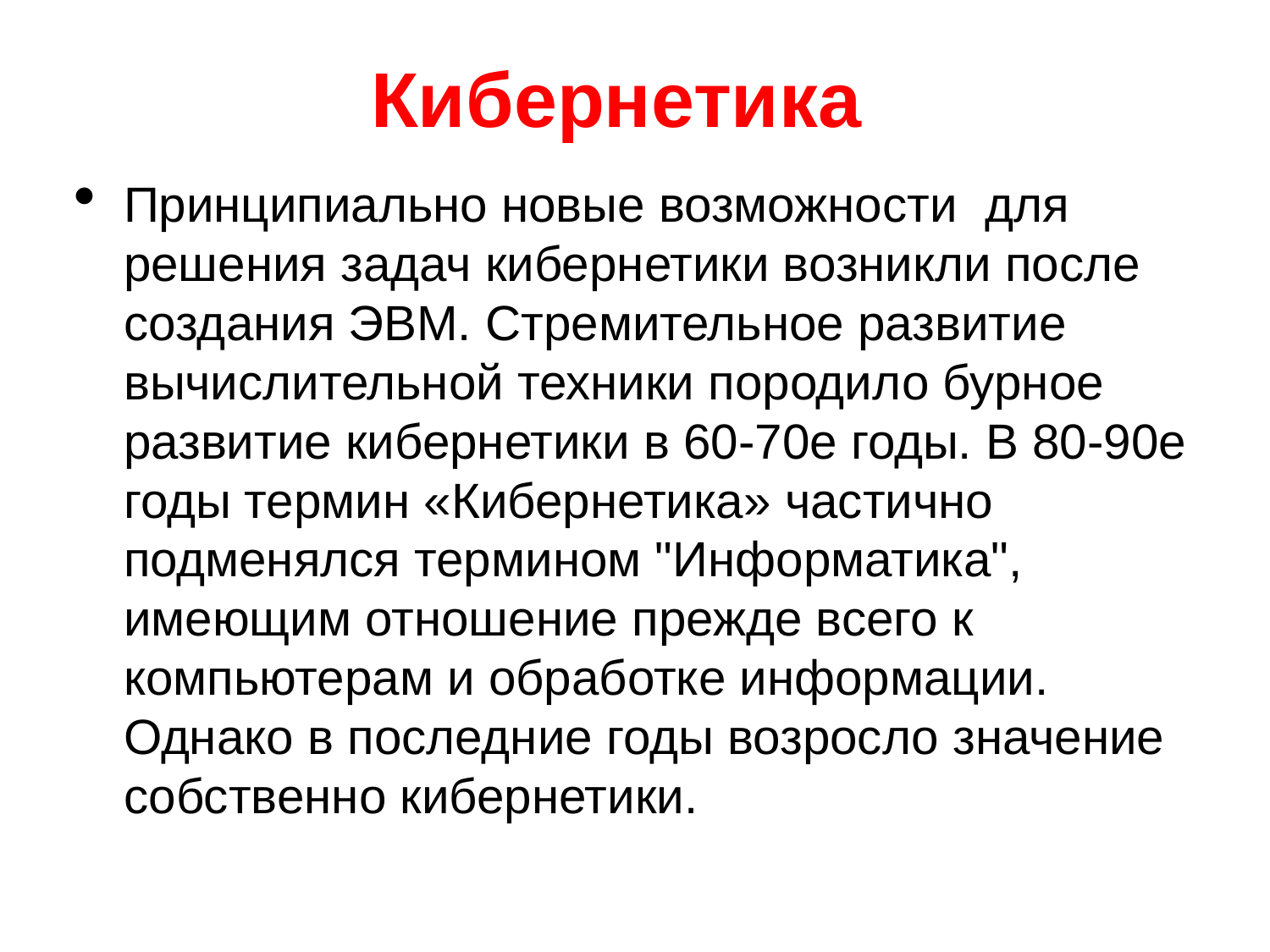

Кибернетика
Принципиально новые возможности  для решения задач кибернетики возникли после создания ЭВМ. Стремительное развитие вычислительной техники породило бурное развитие кибернетики в 60-70е годы. В 80-90е годы термин «Кибернетика» частично подменялся термином "Информатика", имеющим отношение прежде всего к компьютерам и обработке информации. Однако в последние годы возросло значение собственно кибернетики.